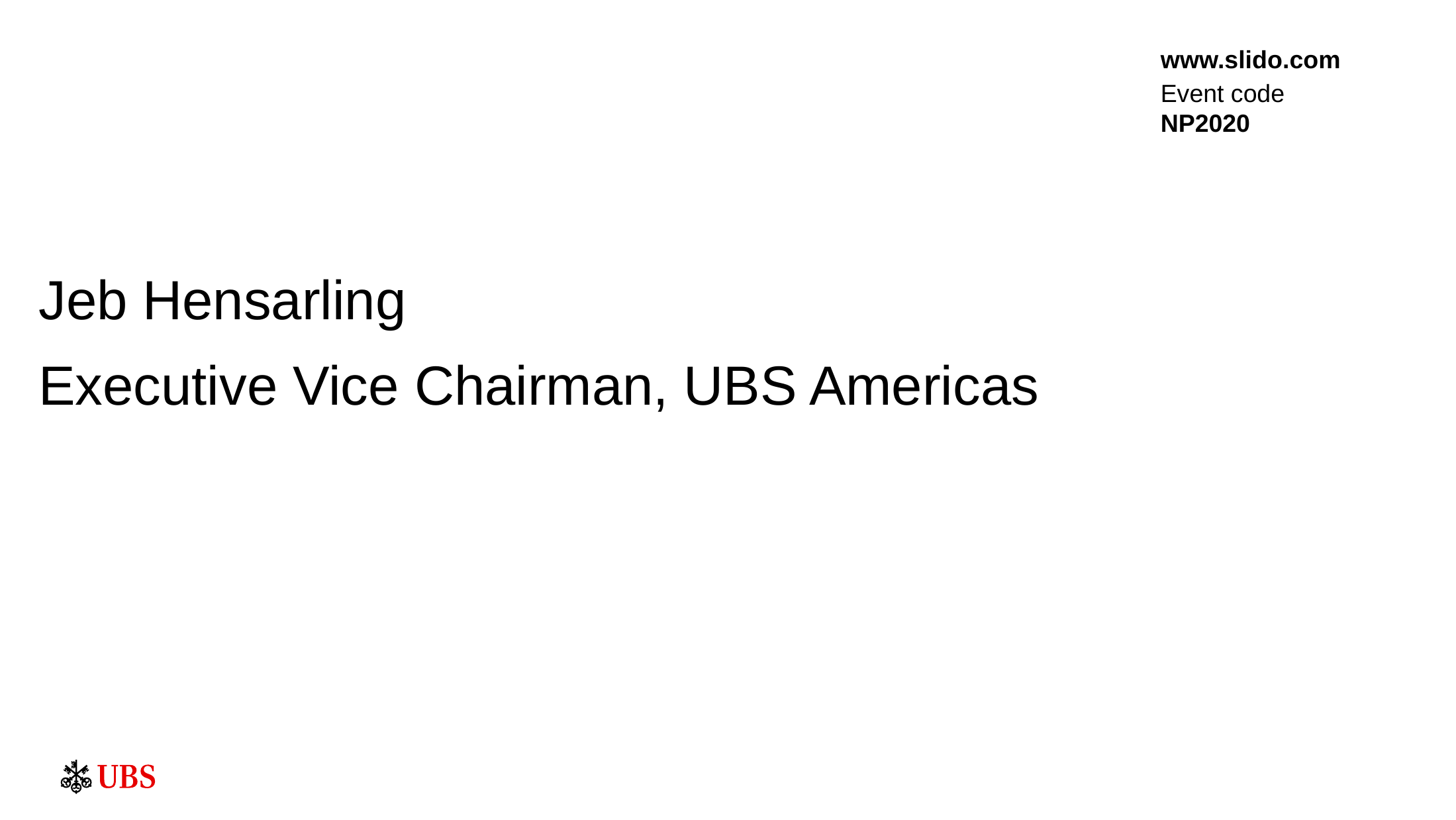

www.slido.com
Event code NP2020
Jeb Hensarling
Executive Vice Chairman, UBS Americas